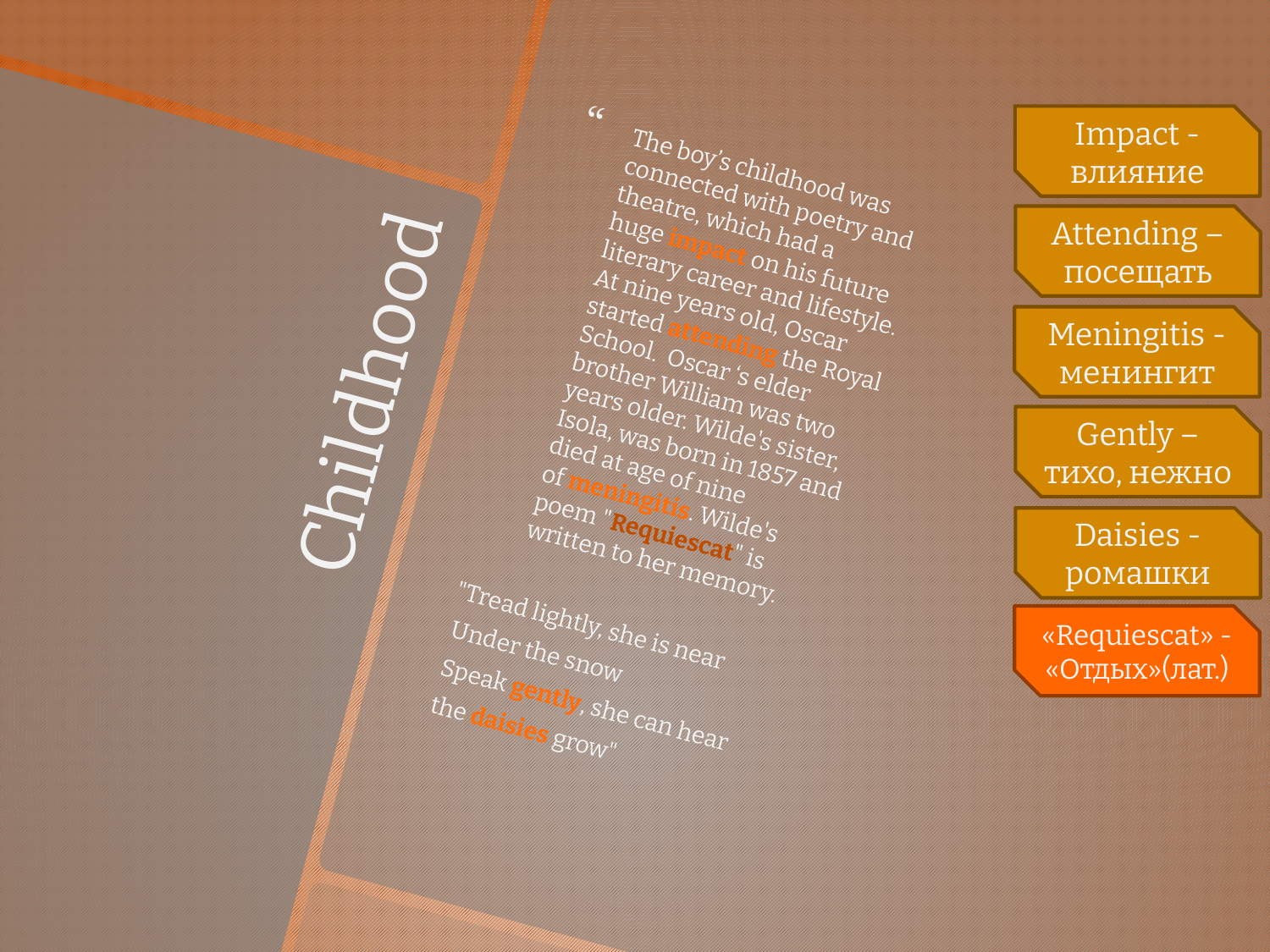

The boy’s childhood was connected with poetry and theatre, which had a huge impact on his future literary career and lifestyle. At nine years old, Oscar started attending the Royal School.  Oscar ‘s elder brother William was two years older. Wilde's sister, Isola, was born in 1857 and died at age of nine of meningitis. Wilde's poem "Requiescat" is written to her memory.

"Tread lightly, she is near
 Under the snow
 Speak gently, she can hear
 the daisies grow"

Impact - влияние
Attending – посещать
Meningitis -менингит
# Childhood
Gently – тихо, нежно
Daisies -ромашки
«Requiescat» - «Отдых»(лат.)